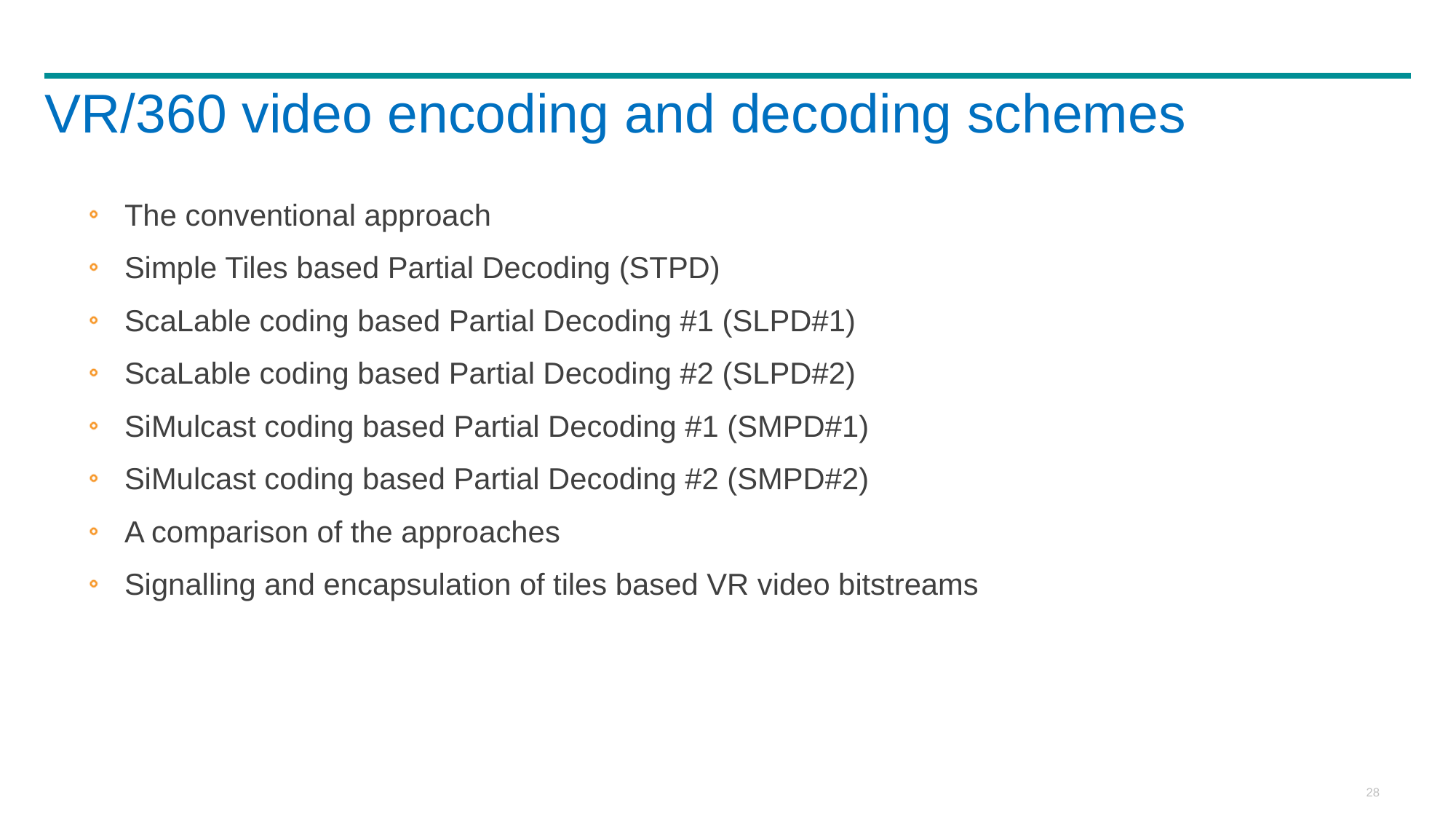

# VR/360 video encoding and decoding schemes
The conventional approach
Simple Tiles based Partial Decoding (STPD)
ScaLable coding based Partial Decoding #1 (SLPD#1)
ScaLable coding based Partial Decoding #2 (SLPD#2)
SiMulcast coding based Partial Decoding #1 (SMPD#1)
SiMulcast coding based Partial Decoding #2 (SMPD#2)
A comparison of the approaches
Signalling and encapsulation of tiles based VR video bitstreams